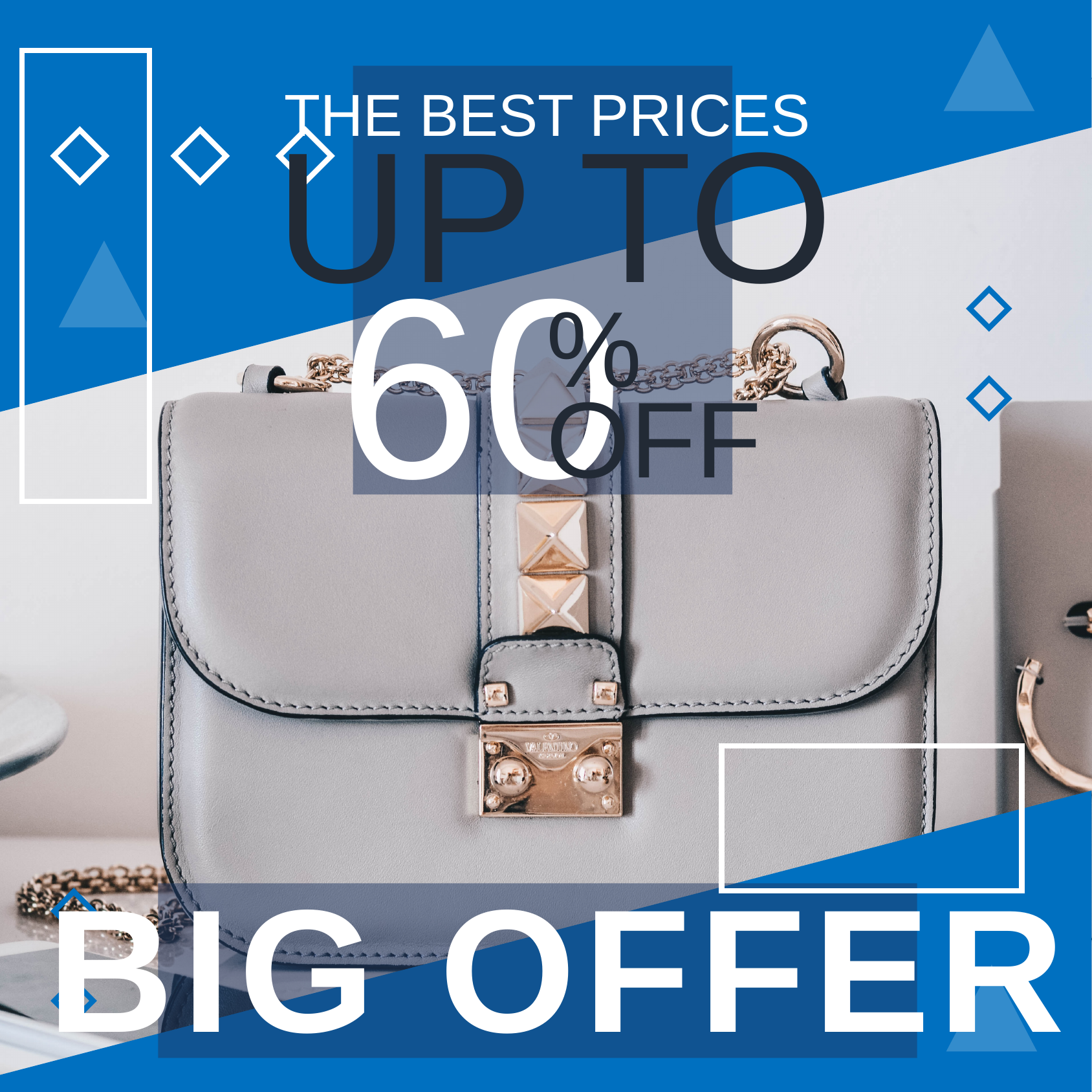

THE BEST PRICES

UP TO

60

%
OFF

BIG OFFER